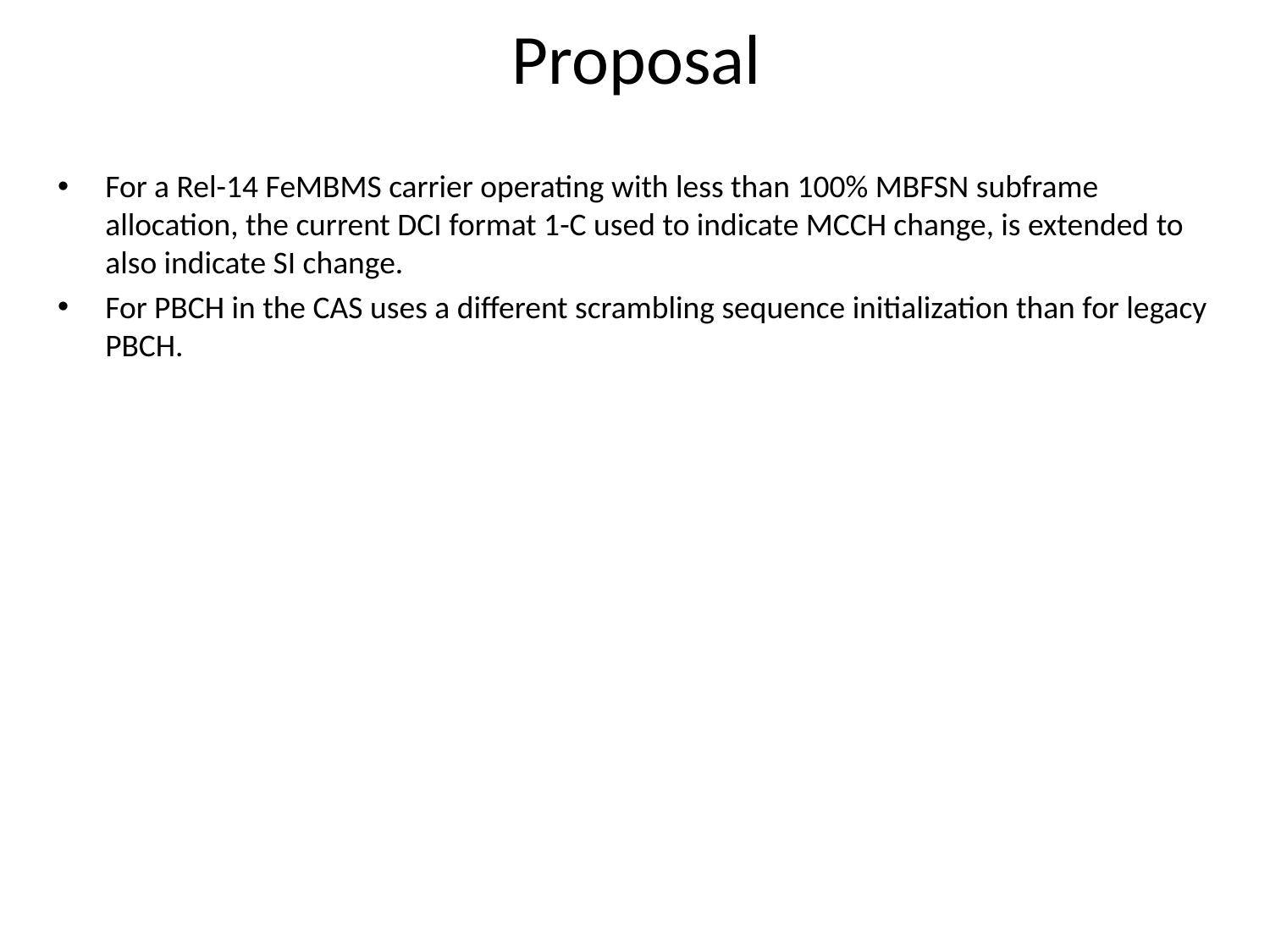

# Proposal
For a Rel-14 FeMBMS carrier operating with less than 100% MBFSN subframe allocation, the current DCI format 1-C used to indicate MCCH change, is extended to also indicate SI change.
For PBCH in the CAS uses a different scrambling sequence initialization than for legacy PBCH.